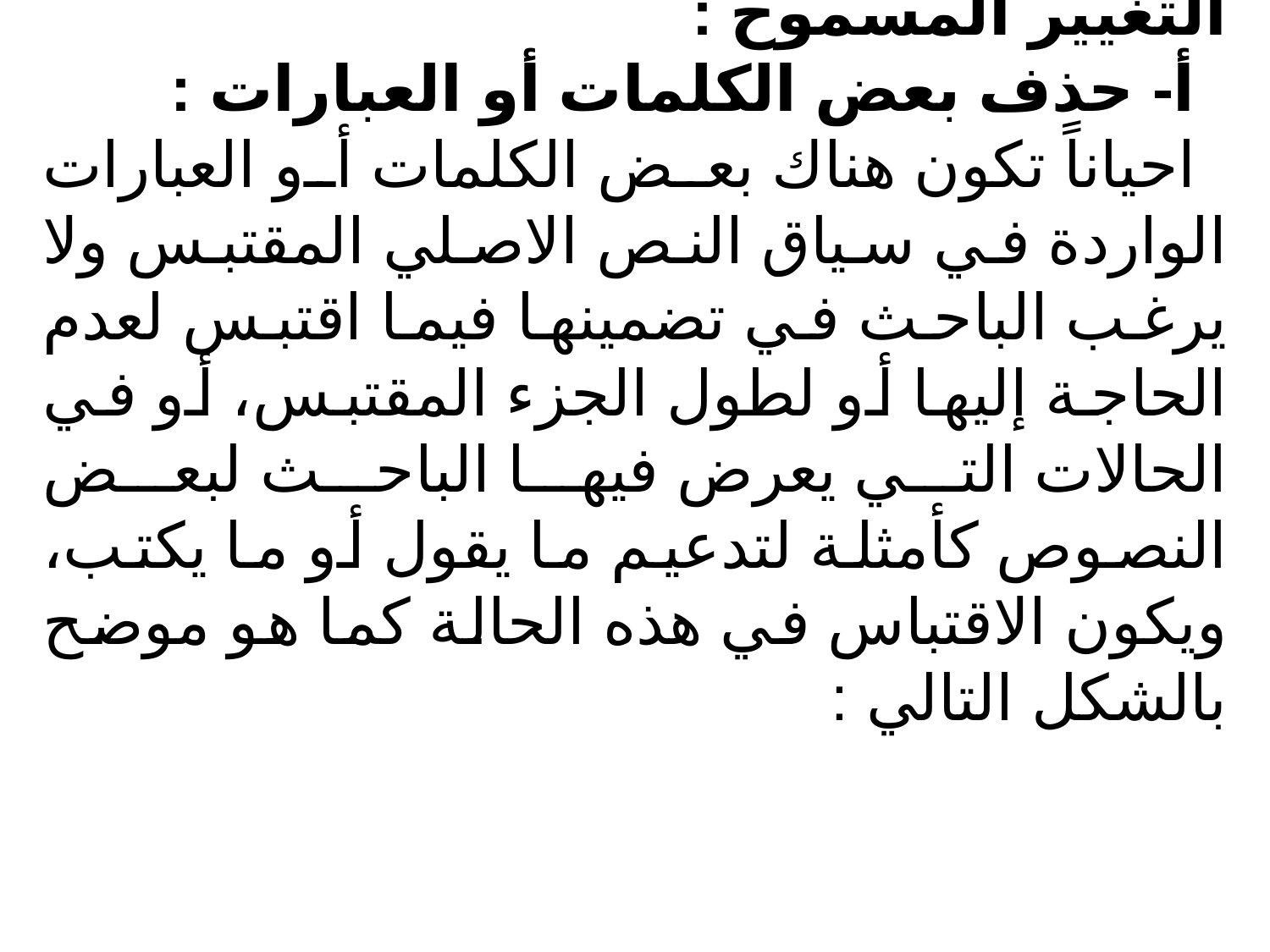

2- النقل المباشر مع بعض التعديل أو التغيير المسموح :
أ- حذف بعض الكلمات أو العبارات :
احياناً تكون هناك بعض الكلمات أو العبارات الواردة في سياق النص الاصلي المقتبس ولا يرغب الباحث في تضمينها فيما اقتبس لعدم الحاجة إليها أو لطول الجزء المقتبس، أو في الحالات التي يعرض فيها الباحث لبعض النصوص كأمثلة لتدعيم ما يقول أو ما يكتب، ويكون الاقتباس في هذه الحالة كما هو موضح بالشكل التالي :